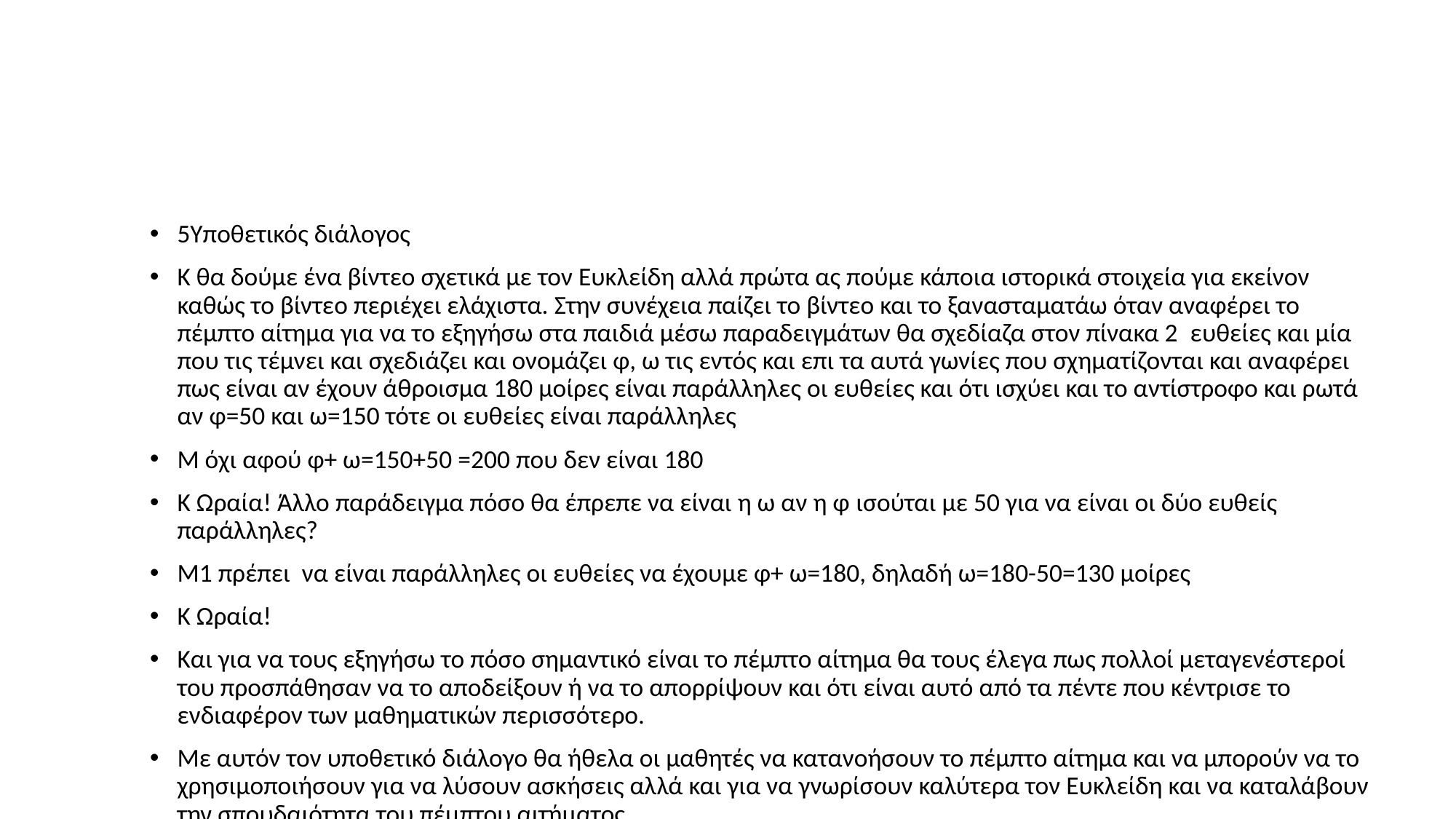

#
5Υποθετικός διάλογος
Κ θα δούμε ένα βίντεο σχετικά με τον Ευκλείδη αλλά πρώτα ας πούμε κάποια ιστορικά στοιχεία για εκείνον καθώς το βίντεο περιέχει ελάχιστα. Στην συνέχεια παίζει το βίντεο και το ξανασταματάω όταν αναφέρει το πέμπτο αίτημα για να το εξηγήσω στα παιδιά μέσω παραδειγμάτων θα σχεδίαζα στον πίνακα 2  ευθείες και μία που τις τέμνει και σχεδιάζει και ονομάζει φ, ω τις εντός και επι τα αυτά γωνίες που σχηματίζονται και αναφέρει πως είναι αν έχουν άθροισμα 180 μοίρες είναι παράλληλες οι ευθείες και ότι ισχύει και το αντίστροφο και ρωτά αν φ=50 και ω=150 τότε οι ευθείες είναι παράλληλες
Μ όχι αφού φ+ ω=150+50 =200 που δεν είναι 180
Κ Ωραία! Άλλο παράδειγμα πόσο θα έπρεπε να είναι η ω αν η φ ισούται με 50 για να είναι οι δύο ευθείς παράλληλες?
Μ1 πρέπει  να είναι παράλληλες οι ευθείες να έχουμε φ+ ω=180, δηλαδή ω=180-50=130 μοίρες
Κ Ωραία!
Και για να τους εξηγήσω το πόσο σημαντικό είναι το πέμπτο αίτημα θα τους έλεγα πως πολλοί μεταγενέστεροί του προσπάθησαν να το αποδείξουν ή να το απορρίψουν και ότι είναι αυτό από τα πέντε που κέντρισε το ενδιαφέρον των μαθηματικών περισσότερο.
Με αυτόν τον υποθετικό διάλογο θα ήθελα οι μαθητές να κατανοήσουν το πέμπτο αίτημα και να μπορούν να το χρησιμοποιήσουν για να λύσουν ασκήσεις αλλά και για να γνωρίσουν καλύτερα τον Ευκλείδη και να καταλάβουν την σπουδαιότητα του πέμπτου αιτήματος.